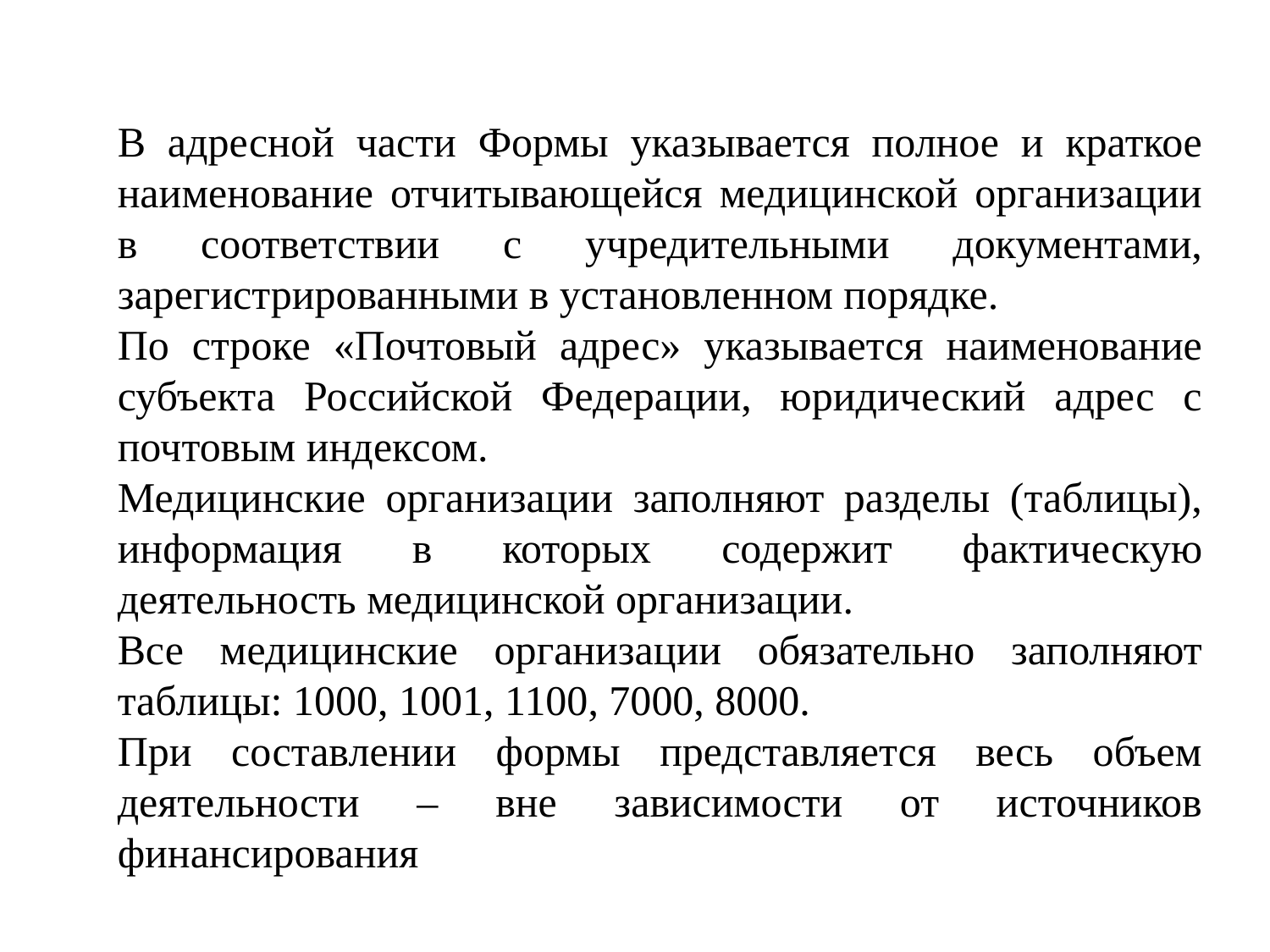

В адресной части Формы указывается полное и краткое наименование отчитывающейся медицинской организации в соответствии с учредительными документами, зарегистрированными в установленном порядке.
По строке «Почтовый адрес» указывается наименование субъекта Российской Федерации, юридический адрес с почтовым индексом.
Медицинские организации заполняют разделы (таблицы), информация в которых содержит фактическую деятельность медицинской организации.
Все медицинские организации обязательно заполняют таблицы: 1000, 1001, 1100, 7000, 8000.
При составлении формы представляется весь объем деятельности – вне зависимости от источников финансирования